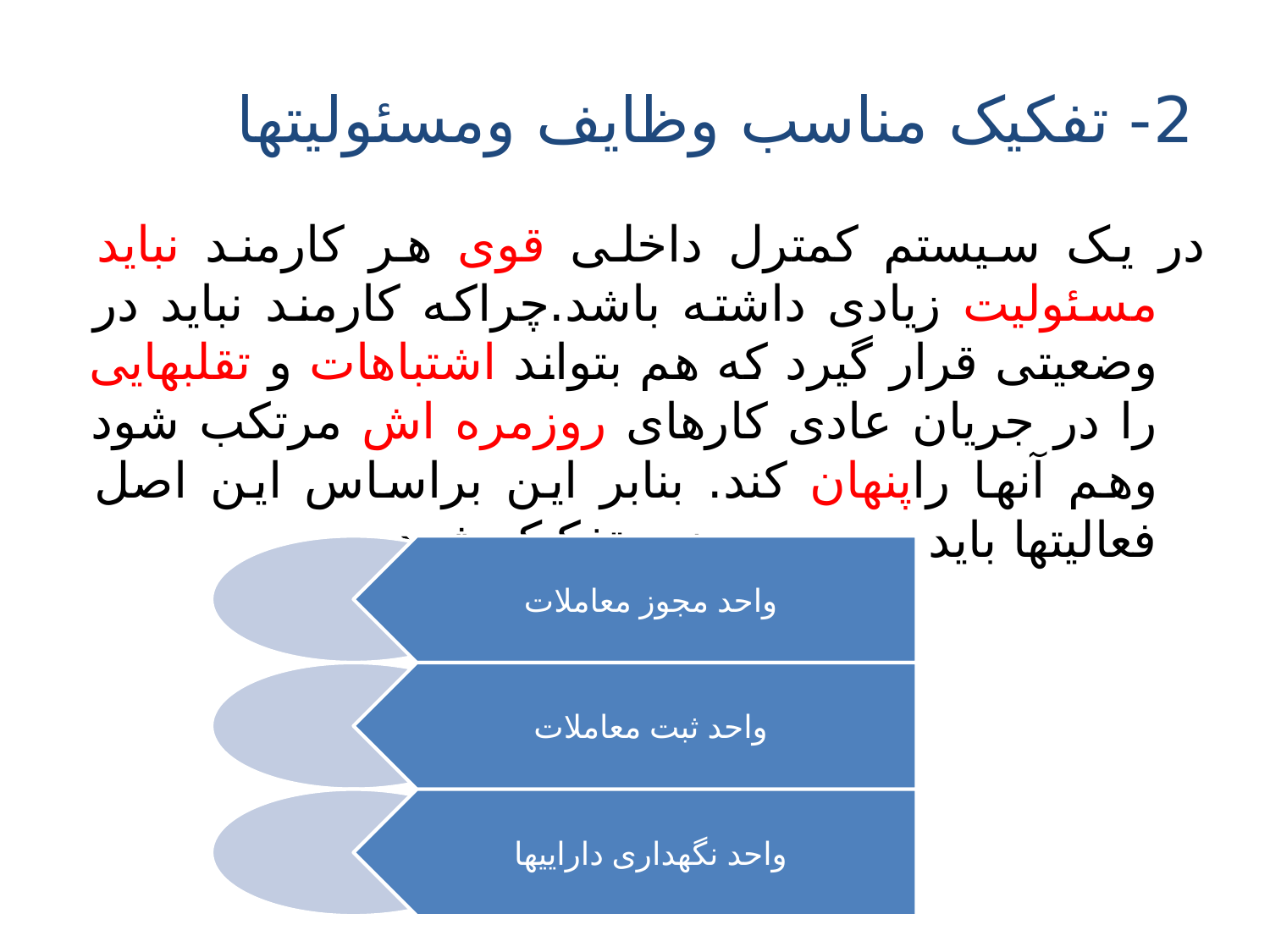

# 2- تفکیک مناسب وظایف ومسئولیتها
در یک سیستم کمترل داخلی قوی هر کارمند نباید مسئولیت زیادی داشته باشد.چراکه کارمند نباید در وضعیتی قرار گیرد که هم بتواند اشتباهات و تقلبهایی را در جریان عادی کارهای روزمره اش مرتکب شود وهم آنها راپنهان کند. بنابر این براساس این اصل فعالیتها باید به صورت زیر تفکیک شود.
واحد نگهداری داراییها